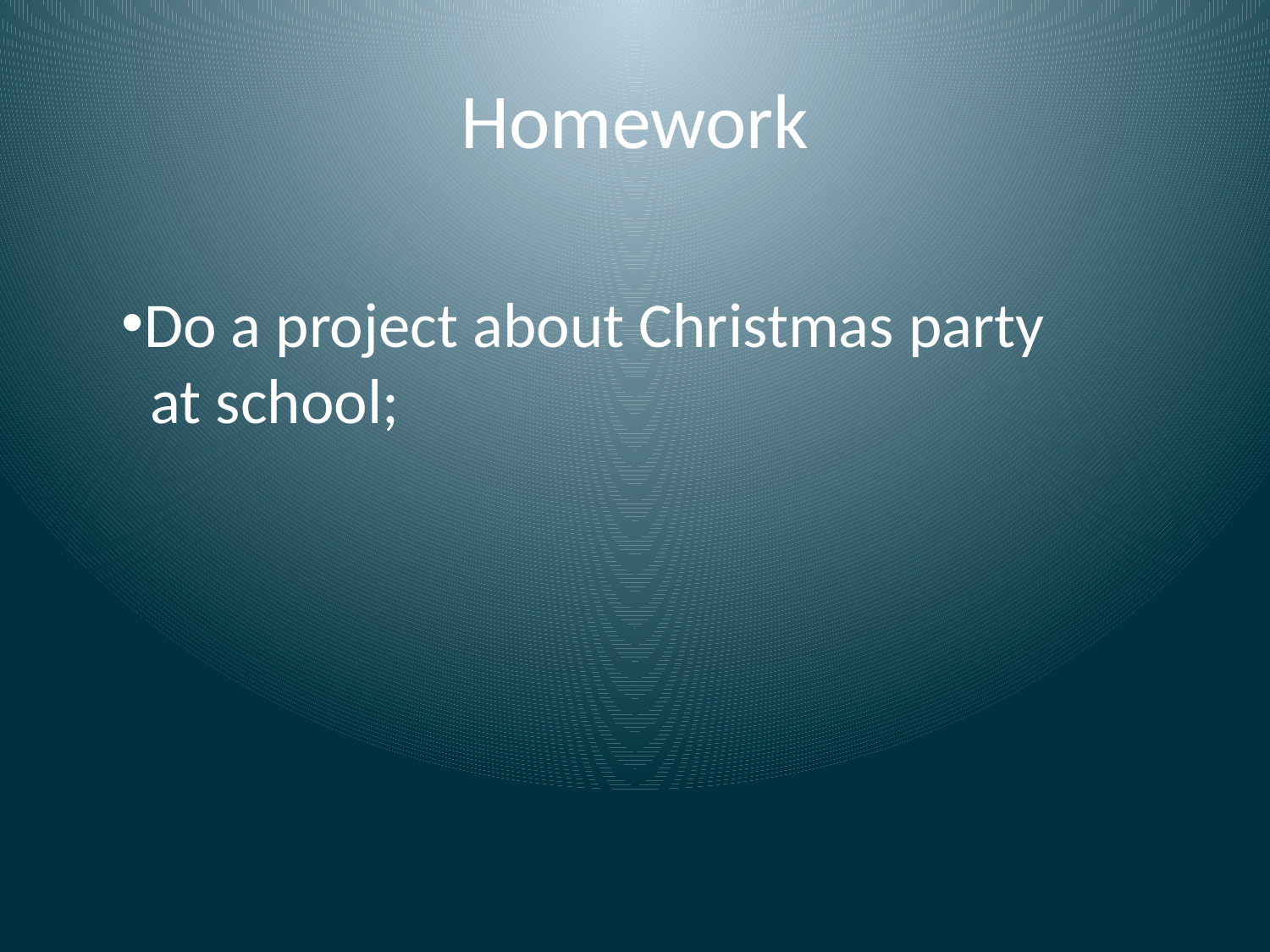

# Homework
Do a project about Christmas party
  at school;